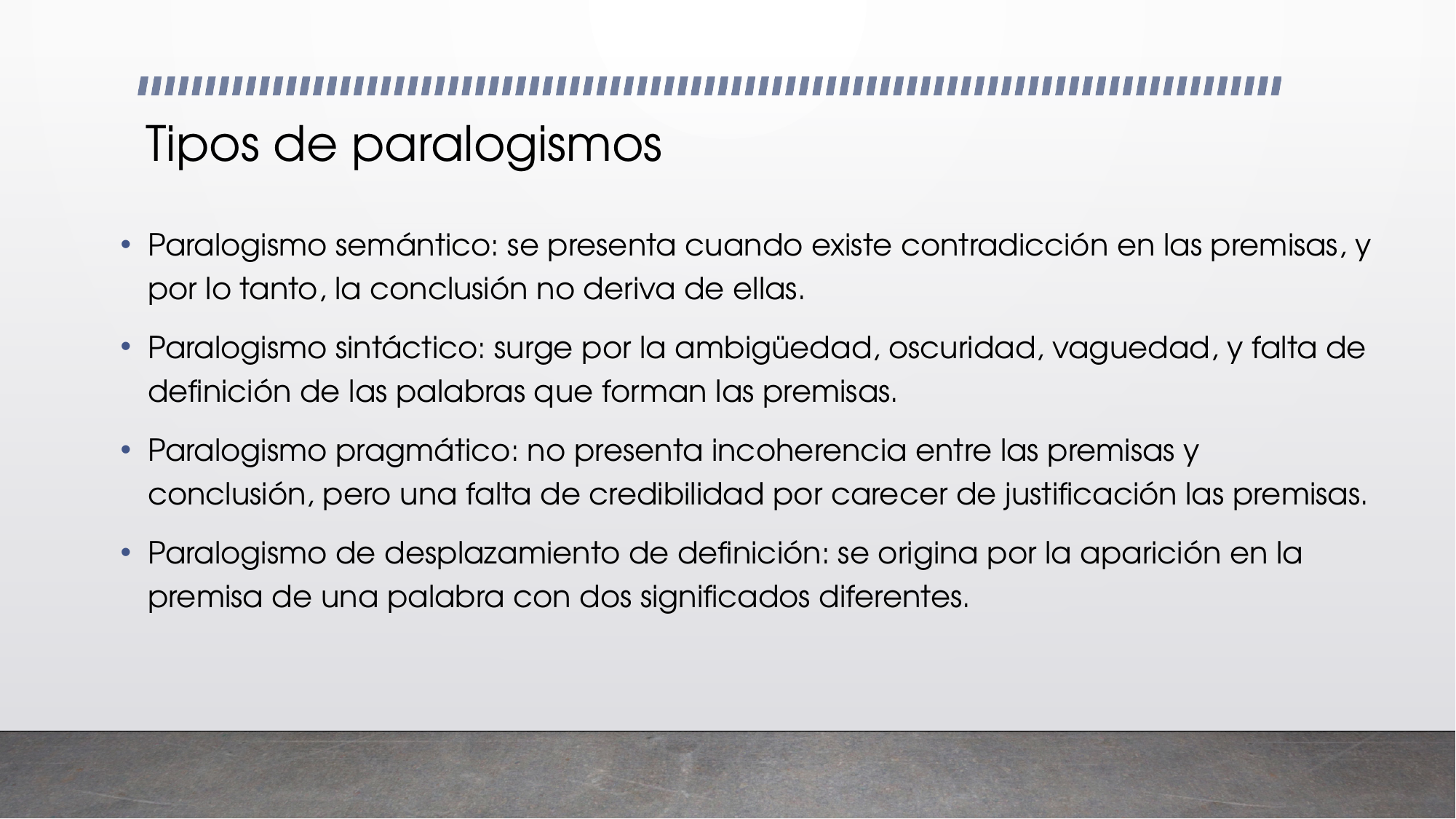

# Tipos de paralogismos
Paralogismo semántico: se presenta cuando existe contradicción en las premisas, y por lo tanto, la conclusión no deriva de ellas.
Paralogismo sintáctico: surge por la ambigüedad, oscuridad, vaguedad, y falta de definición de las palabras que forman las premisas.
Paralogismo pragmático: no presenta incoherencia entre las premisas y conclusión, pero una falta de credibilidad por carecer de justificación las premisas.
Paralogismo de desplazamiento de definición: se origina por la aparición en la premisa de una palabra con dos significados diferentes.